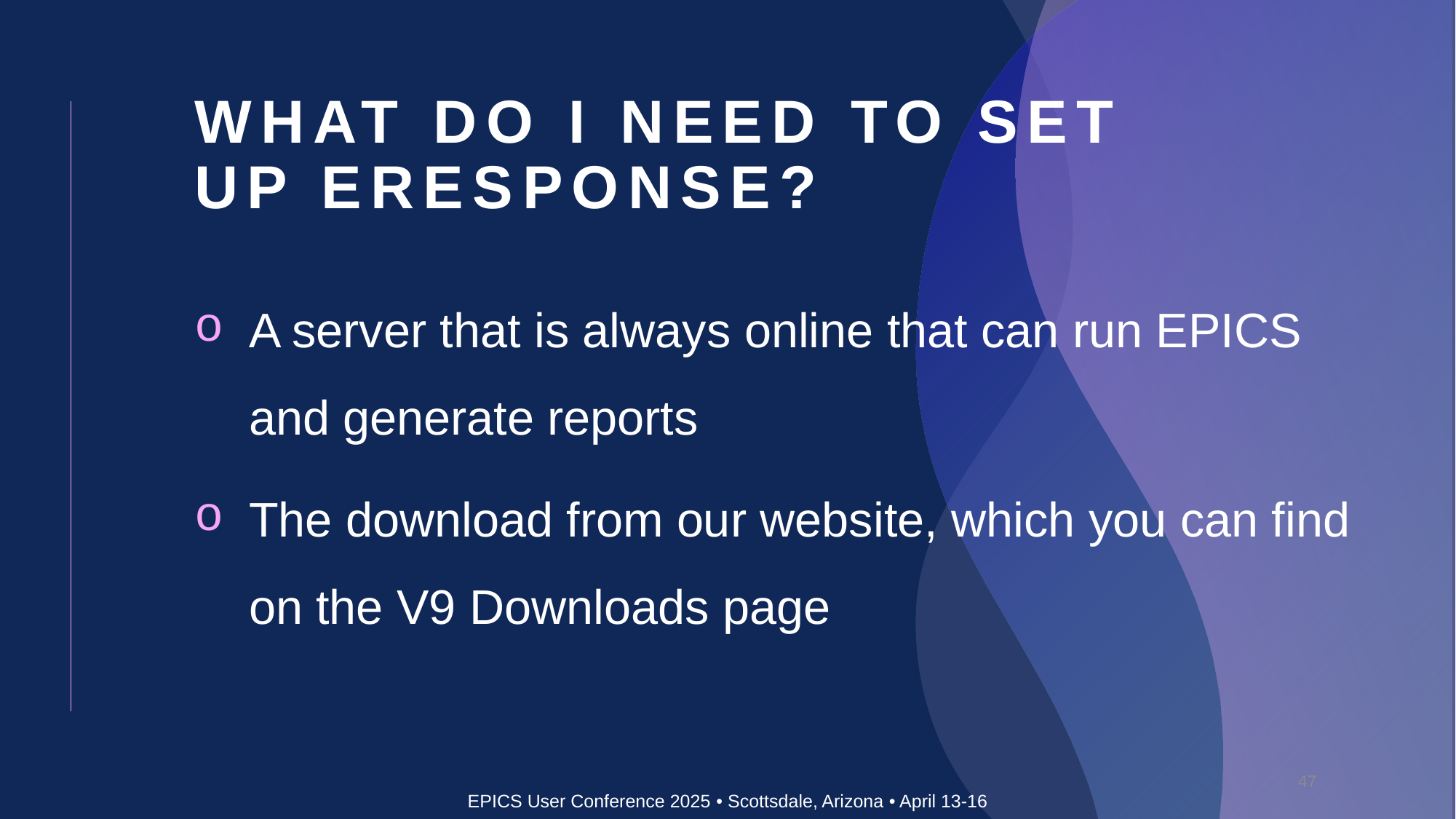

# What do I need to set up eResponse?
A server that is always online that can run EPICS and generate reports
The download from our website, which you can find on the V9 Downloads page
47